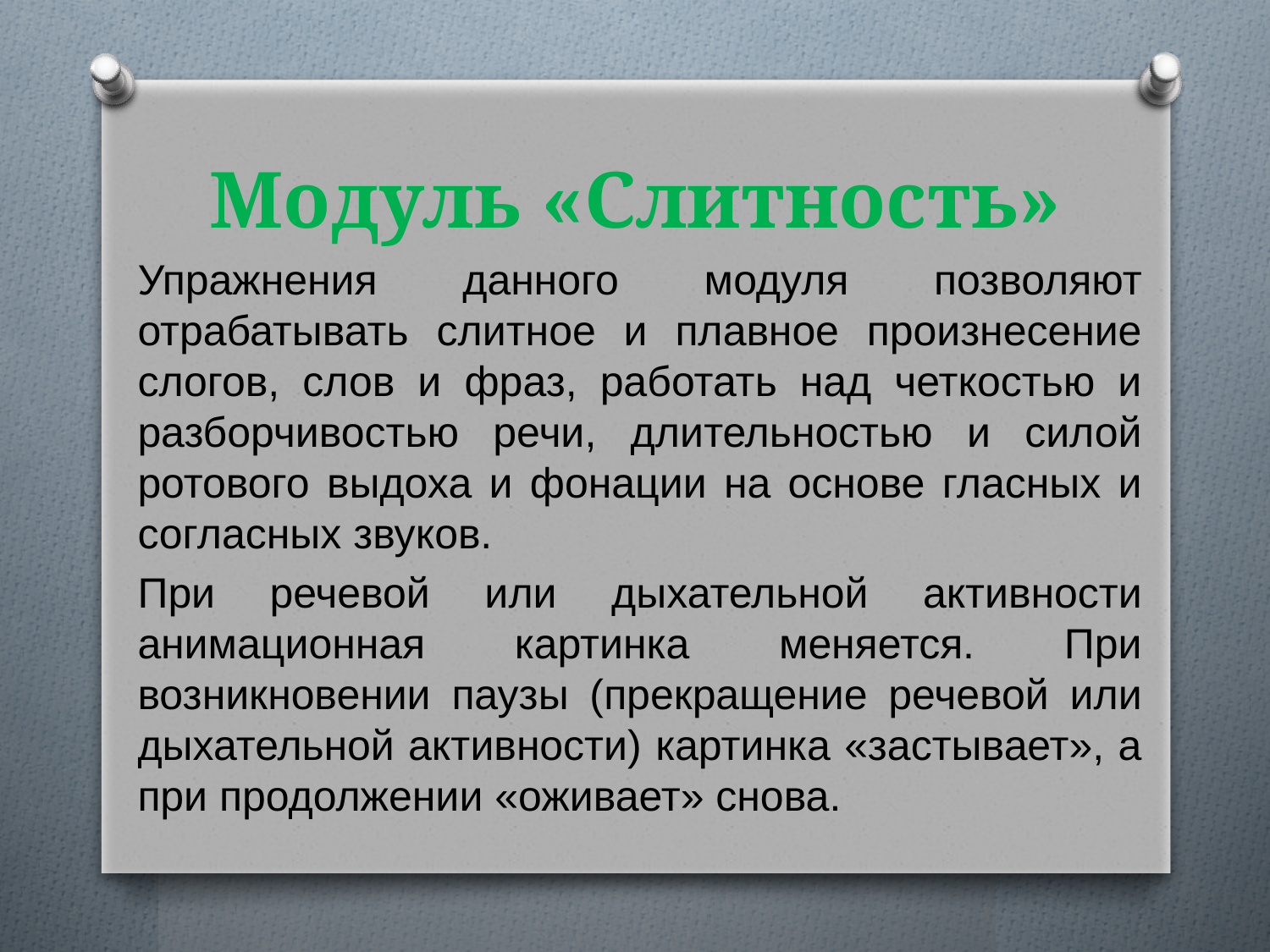

# Модуль «Слитность»
Упражнения данного модуля позволяют отрабатывать слитное и плавное произнесение слогов, слов и фраз, работать над четкостью и разборчивостью речи, длительностью и силой ротового выдоха и фонации на основе гласных и согласных звуков.
При речевой или дыхательной активности анимационная картинка меняется. При возникновении паузы (прекращение речевой или дыхательной активности) картинка «застывает», а при продолжении «оживает» снова.